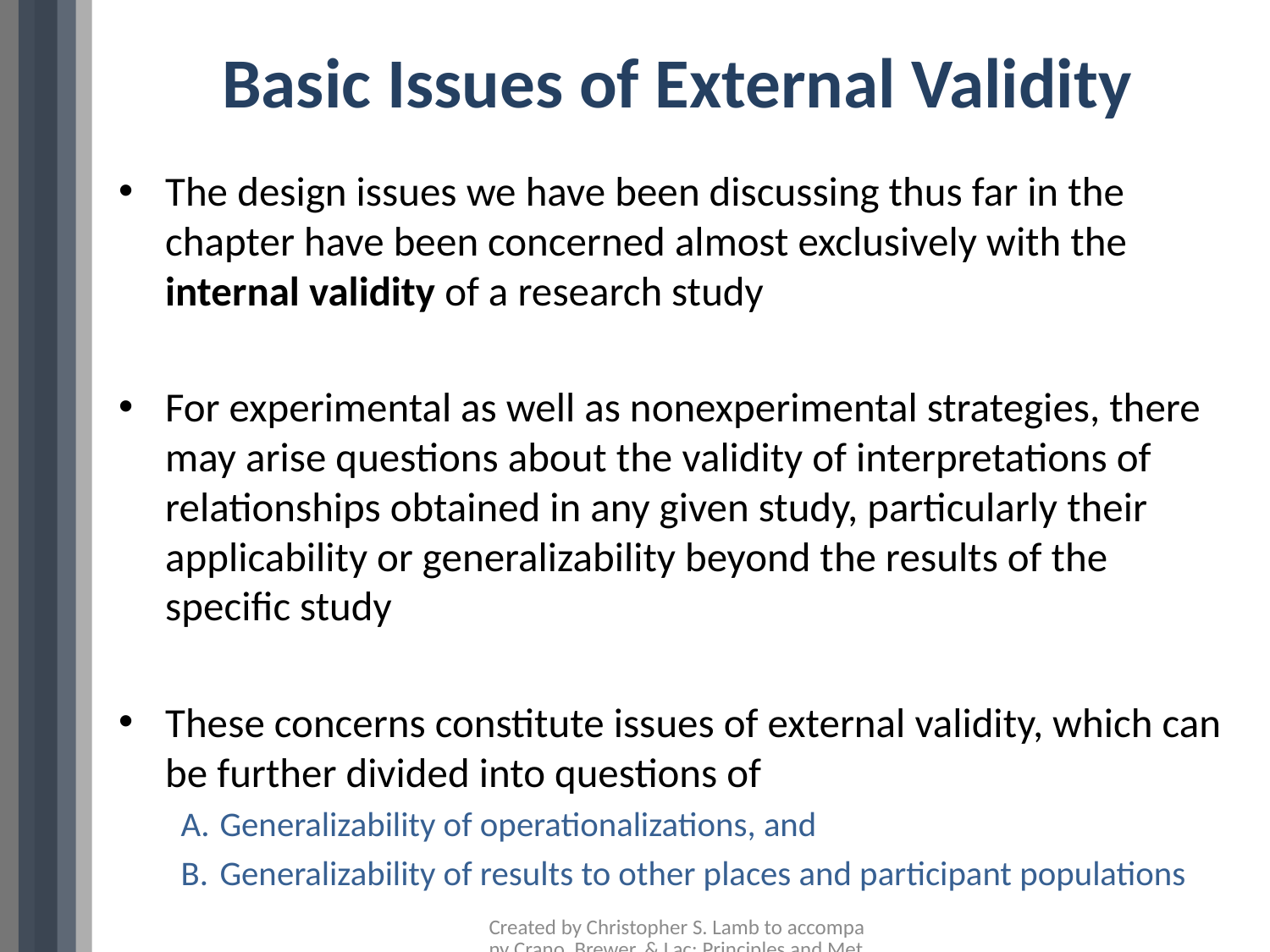

# Basic Issues of External Validity
The design issues we have been discussing thus far in the chapter have been concerned almost exclusively with the internal validity of a research study

For experimental as well as nonexperimental strategies, there may arise questions about the validity of interpretations of relationships obtained in any given study, particularly their applicability or generalizability beyond the results of the specific study

These concerns constitute issues of external validity, which can be further divided into questions of
Generalizability of operationalizations, and
Generalizability of results to other places and participant populations
Created by Christopher S. Lamb to accompany Crano, Brewer, & Lac: Principles and Methods of Social Research, 3rd Edition, 2015, Routledge/Taylor & Francis